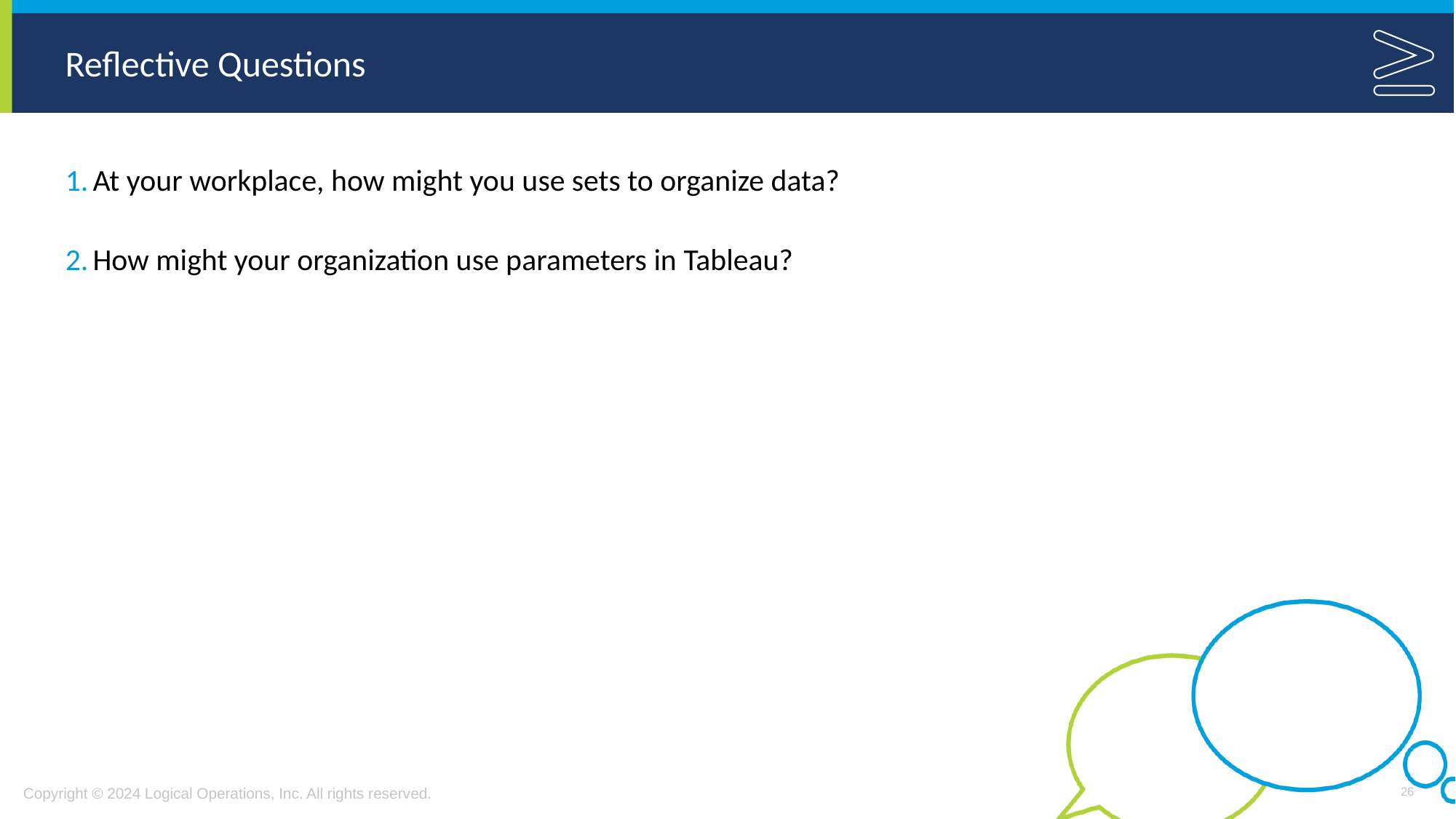

At your workplace, how might you use sets to organize data?
How might your organization use parameters in Tableau?
26